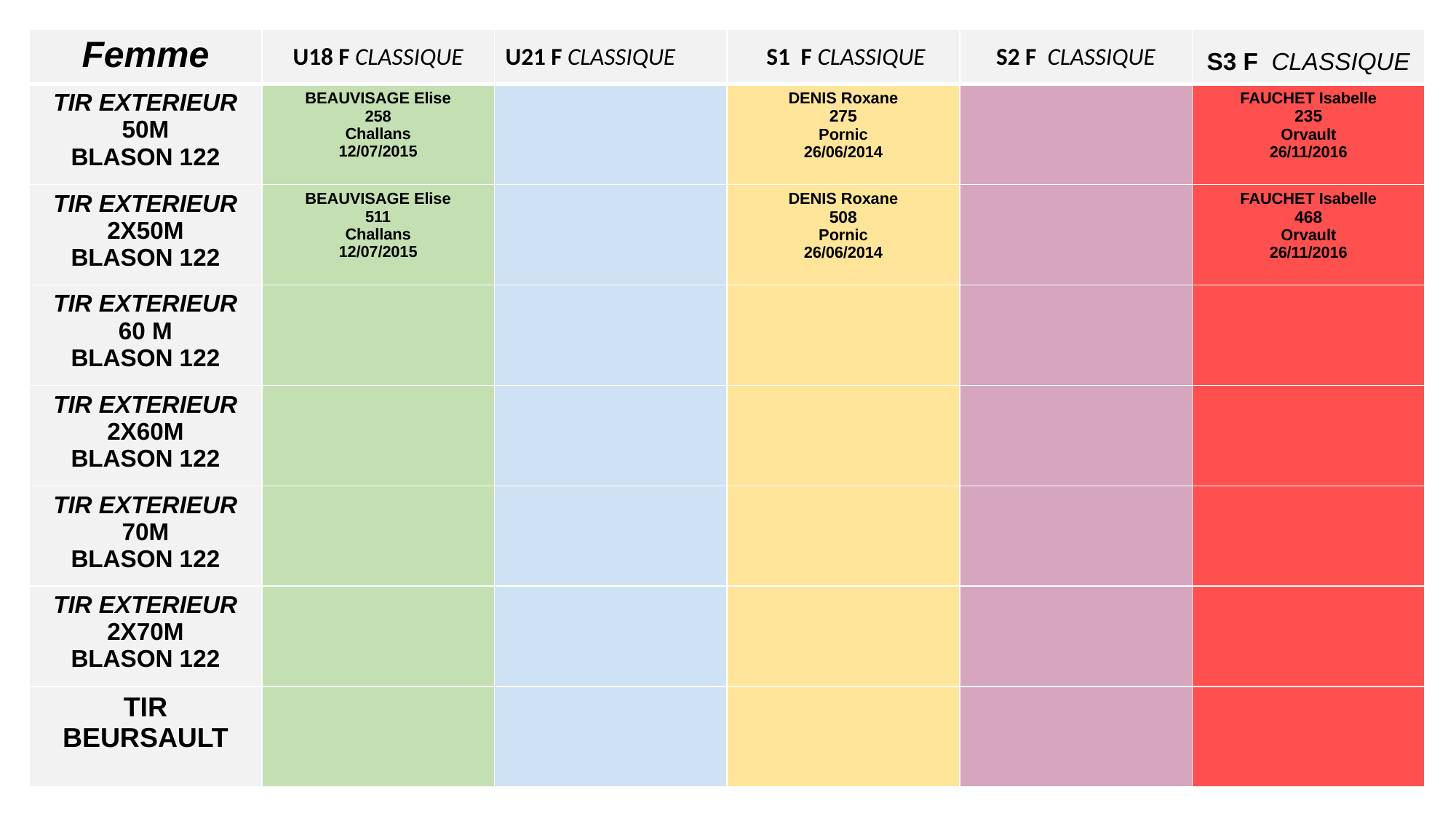

| Femme | U18 F CLASSIQUE | U21 F CLASSIQUE | S1 F CLASSIQUE | S2 F CLASSIQUE | S3 F CLASSIQUE |
| --- | --- | --- | --- | --- | --- |
| TIR EXTERIEUR 50M BLASON 122 | BEAUVISAGE Elise 258 Challans 12/07/2015 |  | DENIS Roxane 275 Pornic 26/06/2014 |  | FAUCHET Isabelle 235 Orvault 26/11/2016 |
| TIR EXTERIEUR 2X50M BLASON 122 | BEAUVISAGE Elise 511 Challans 12/07/2015 |  | DENIS Roxane 508 Pornic 26/06/2014 |  | FAUCHET Isabelle 468 Orvault 26/11/2016 |
| TIR EXTERIEUR 60 M BLASON 122 |  |  |  |  |  |
| TIR EXTERIEUR 2X60M BLASON 122 |  |  |  |  |  |
| TIR EXTERIEUR 70M BLASON 122 |  |  |  |  |  |
| TIR EXTERIEUR 2X70M BLASON 122 |  |  |  |  |  |
| TIR BEURSAULT |  |  |  |  |  |
#